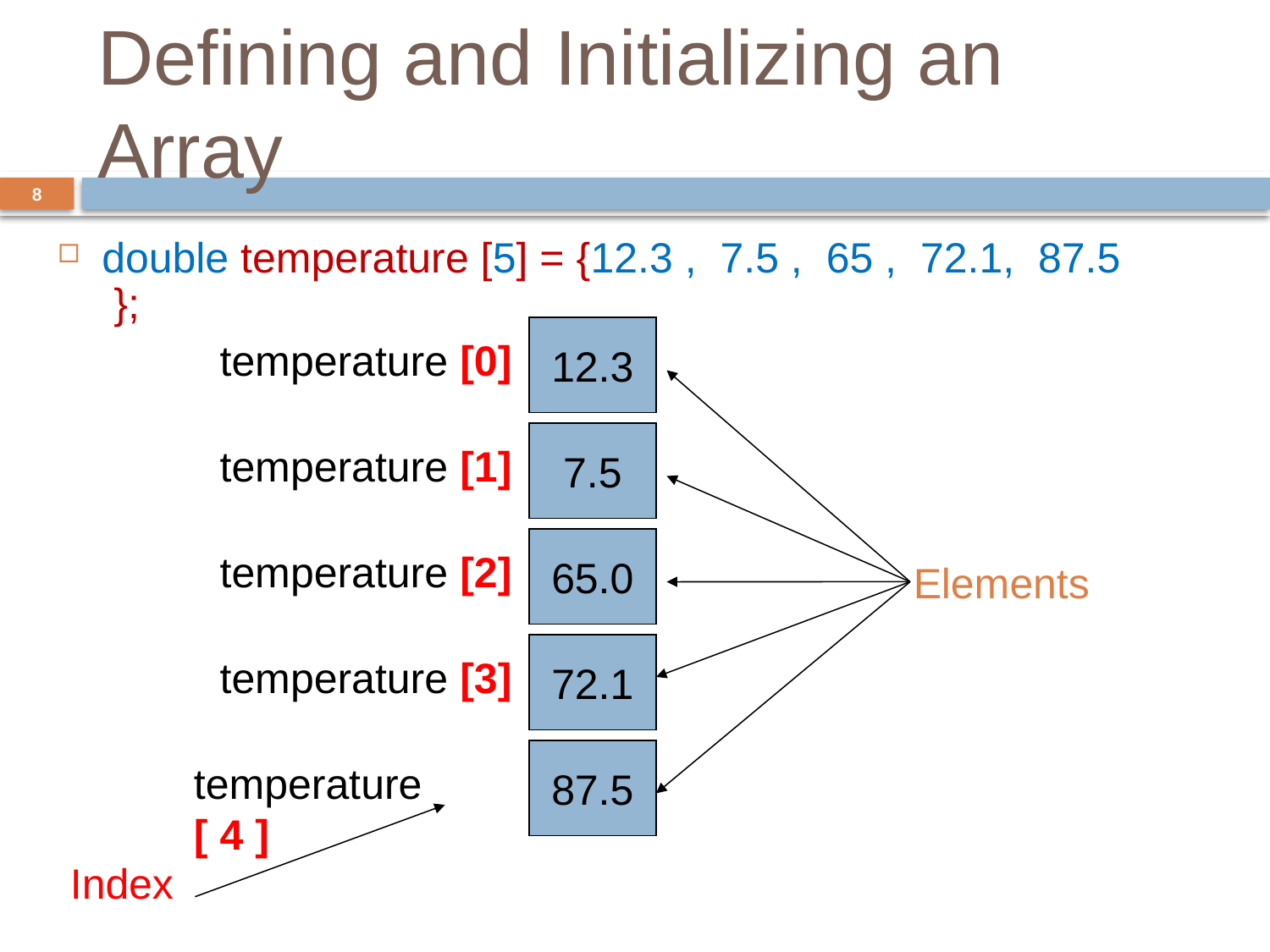

# Defining and Initializing an Array
8
double temperature [5] = {12.3 ,  7.5 ,  65 ,  72.1,  87.5  };
12.3
temperature [0]

7.5
temperature [1]

65.0
temperature [2]
Elements

72.1
temperature [3]
87.5
temperature [ 4 ]

Index